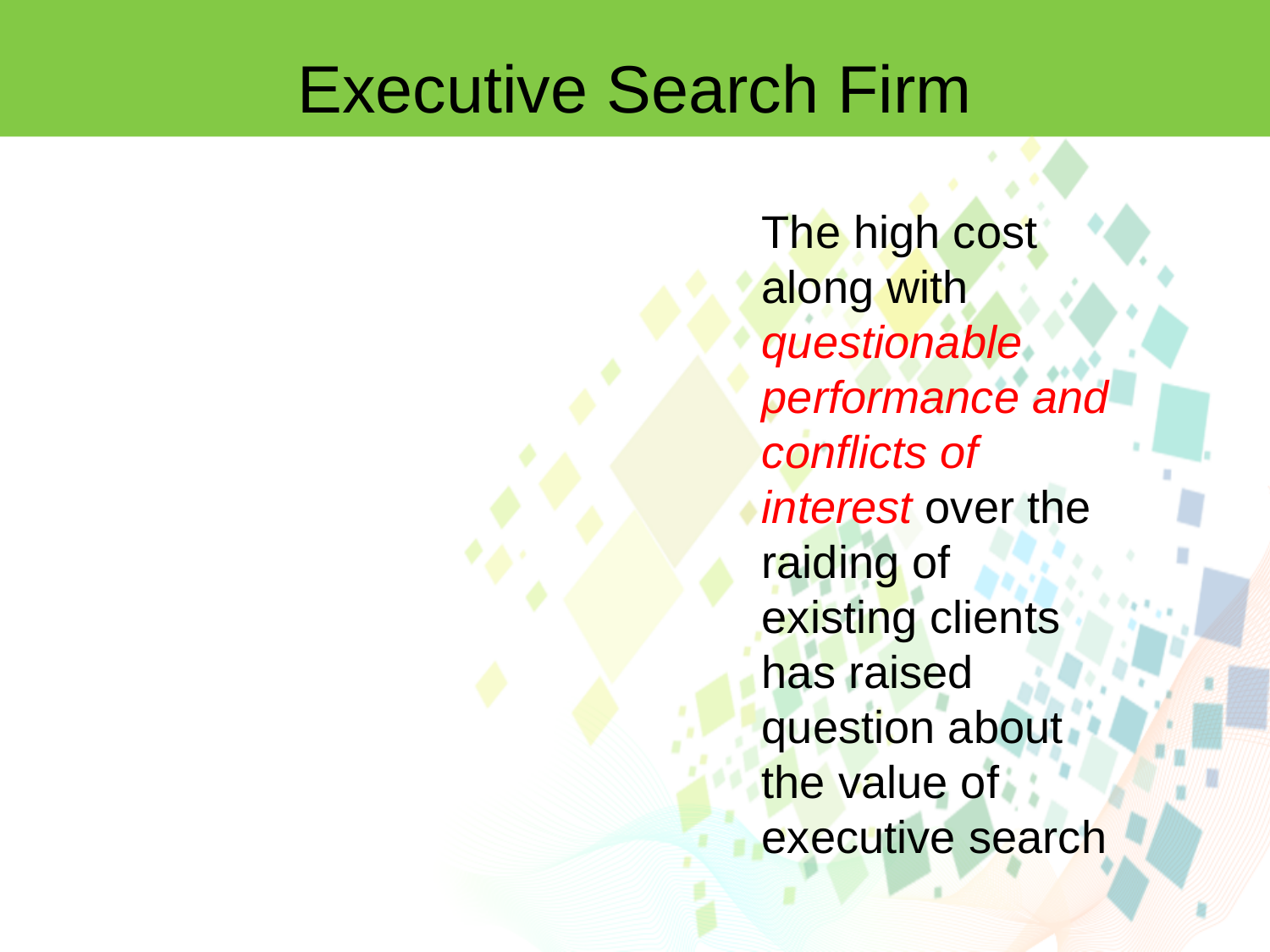

Executive Search Firm
The high cost along with questionable performance and conflicts of interest over the raiding of existing clients has raised question about  the value of executive search